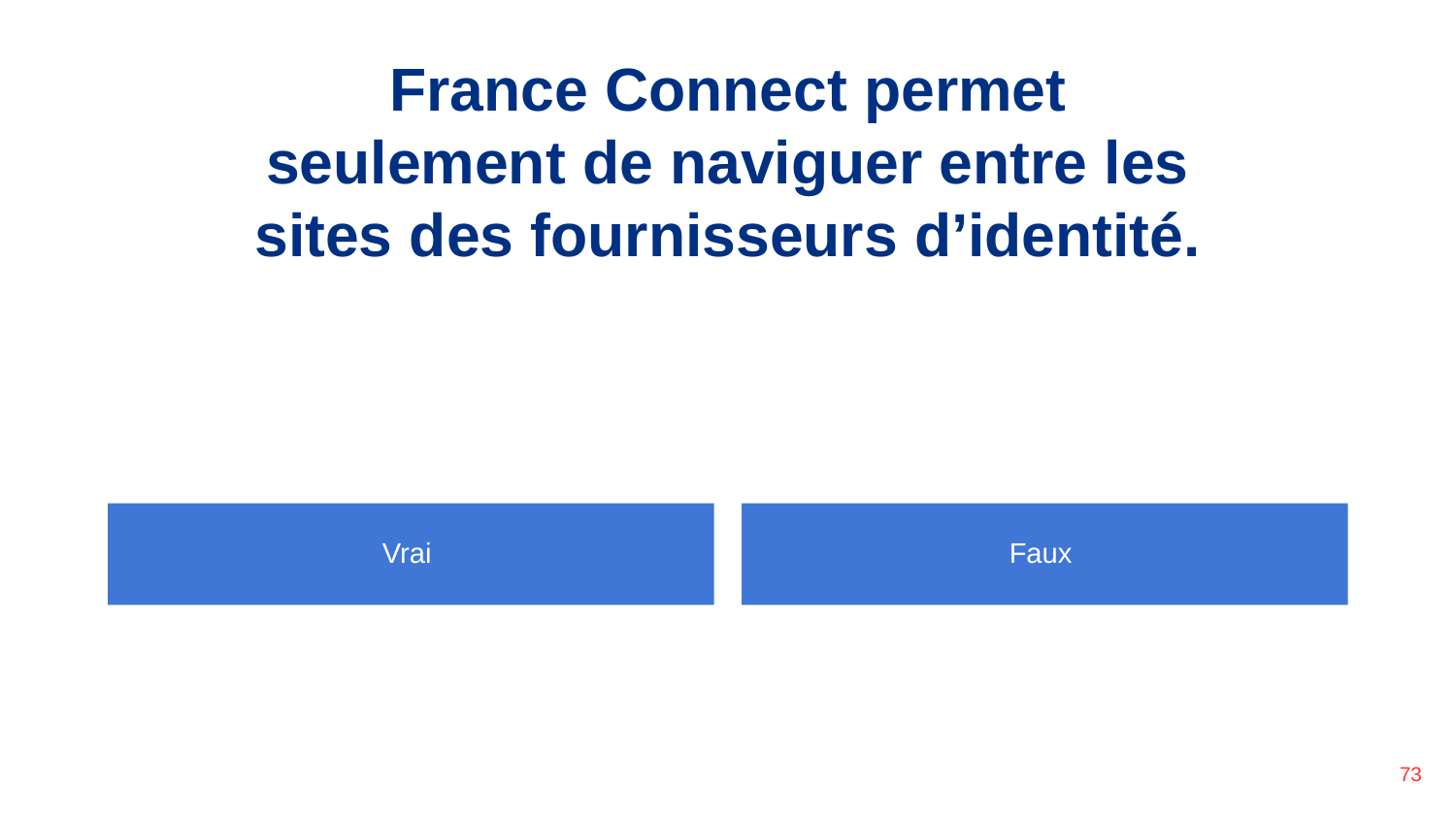

France Connect permet seulement de naviguer entre les sites des fournisseurs d’identité.

Vrai

Faux
73